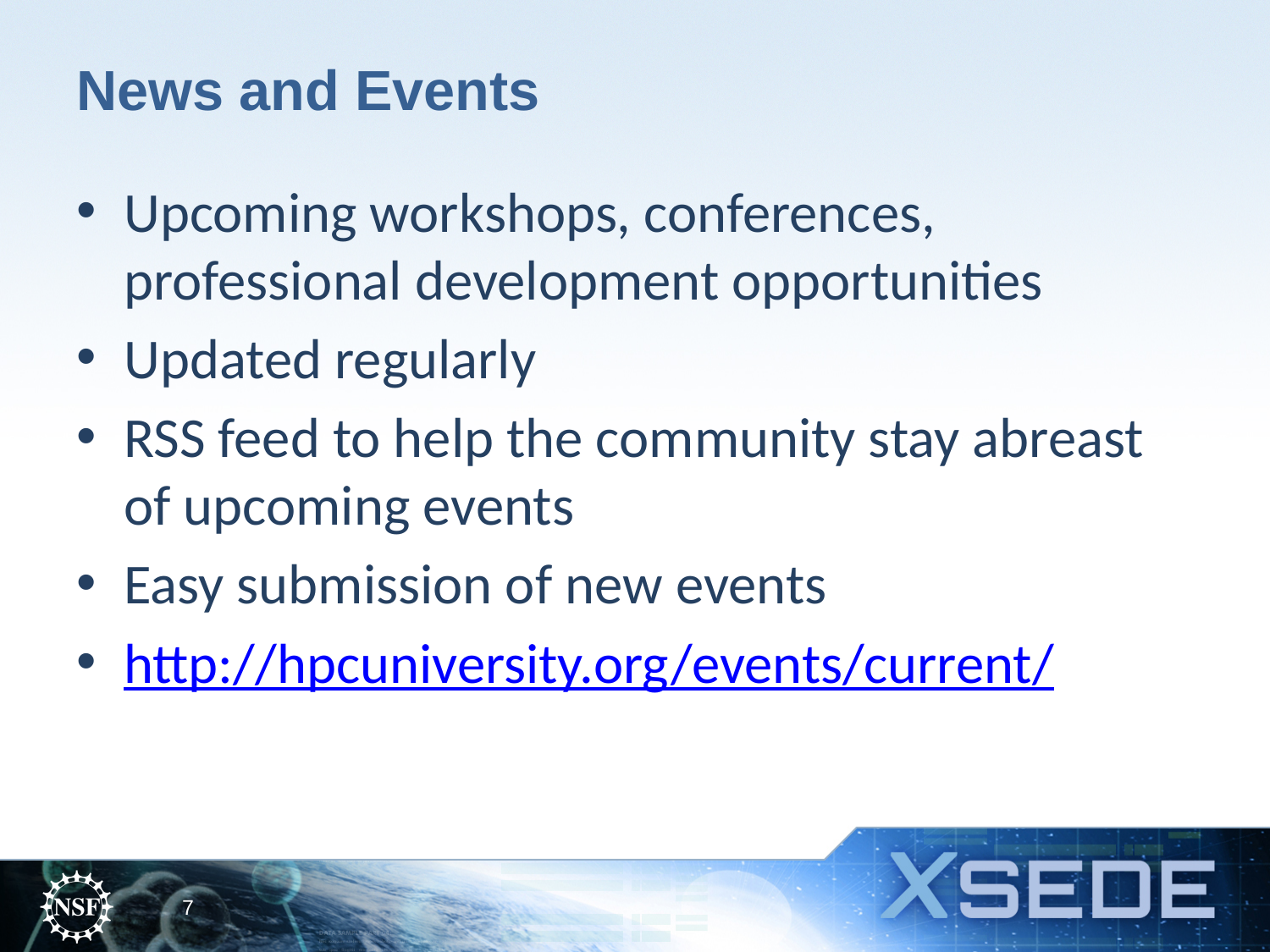

# News and Events
Upcoming workshops, conferences, professional development opportunities
Updated regularly
RSS feed to help the community stay abreast of upcoming events
Easy submission of new events
http://hpcuniversity.org/events/current/
7